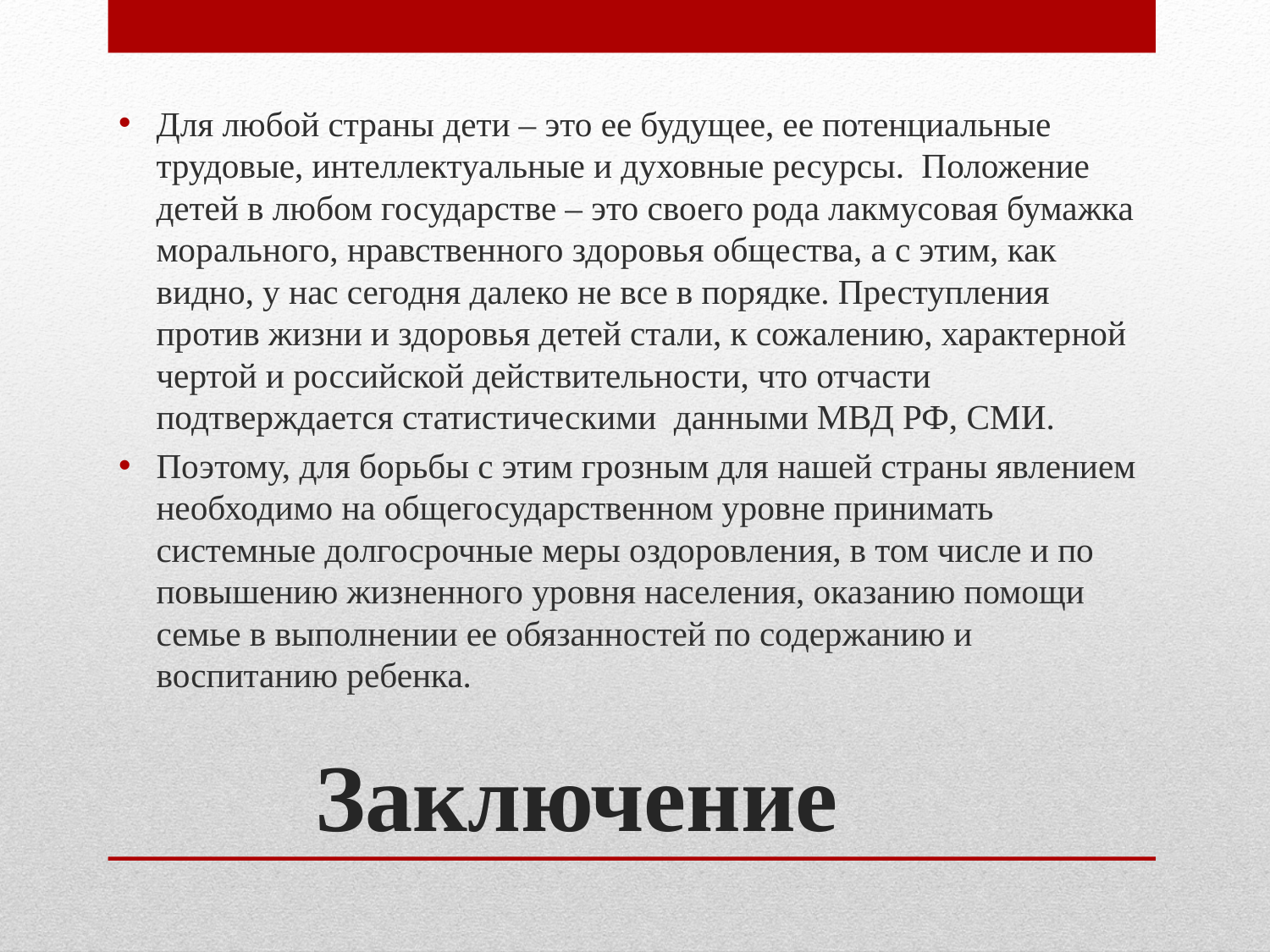

Для любой страны дети – это ее будущее, ее потенциальные трудовые, интеллектуальные и духовные ресурсы.  Положение детей в любом государстве – это своего рода лакмусовая бумажка морального, нравственного здоровья общества, а с этим, как видно, у нас сегодня далеко не все в порядке. Преступления против жизни и здоровья детей стали, к сожалению, характерной чертой и российской действительности, что отчасти подтверждается статистическими  данными МВД РФ, СМИ.
Поэтому, для борьбы с этим грозным для нашей страны явлением необходимо на общегосударственном уровне принимать системные долгосрочные меры оздоровления, в том числе и по повышению жизненного уровня населения, оказанию помощи семье в выполнении ее обязанностей по содержанию и воспитанию ребенка.

# Заключение